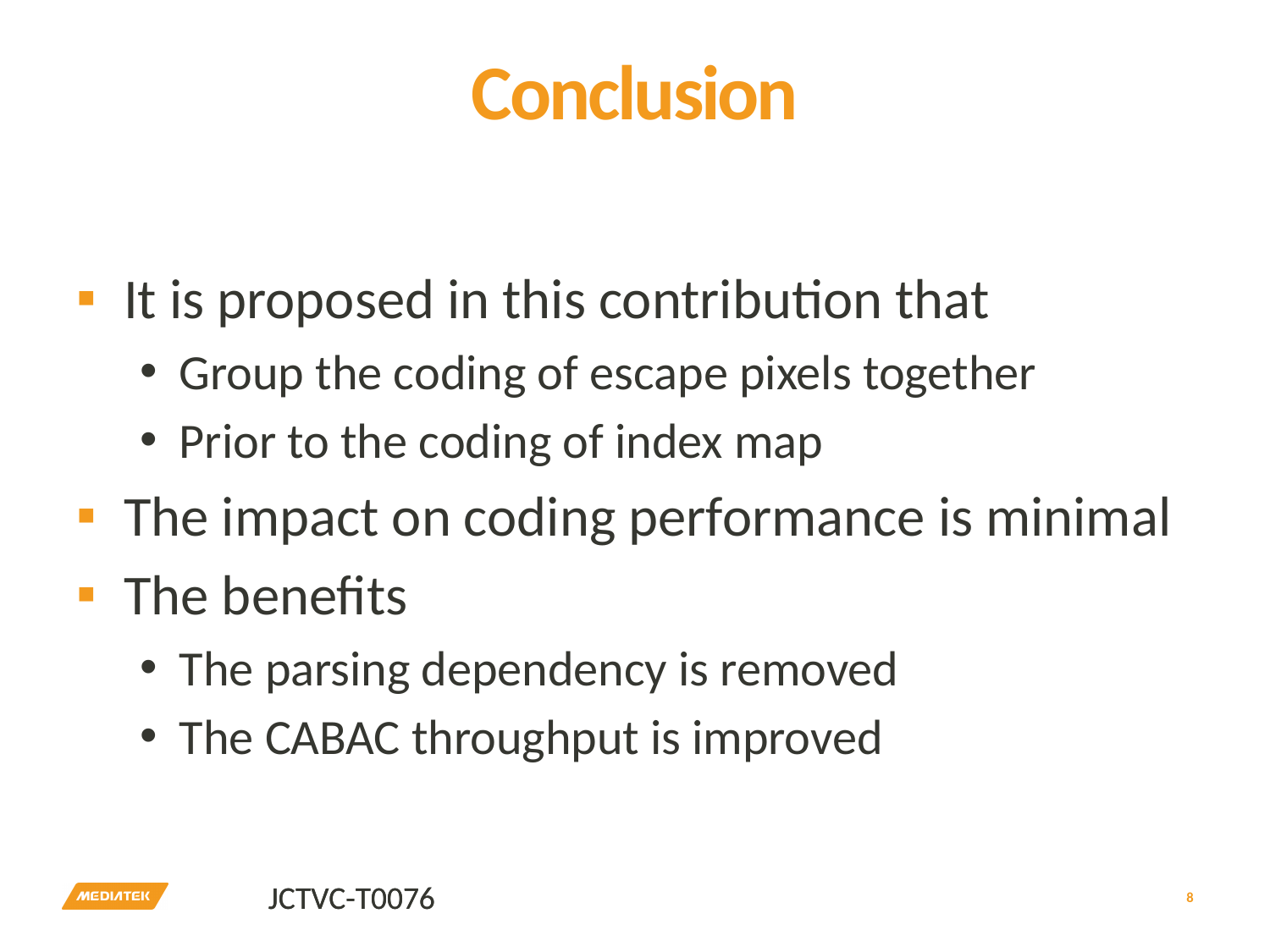

# Conclusion
It is proposed in this contribution that
Group the coding of escape pixels together
Prior to the coding of index map
The impact on coding performance is minimal
The benefits
The parsing dependency is removed
The CABAC throughput is improved
8